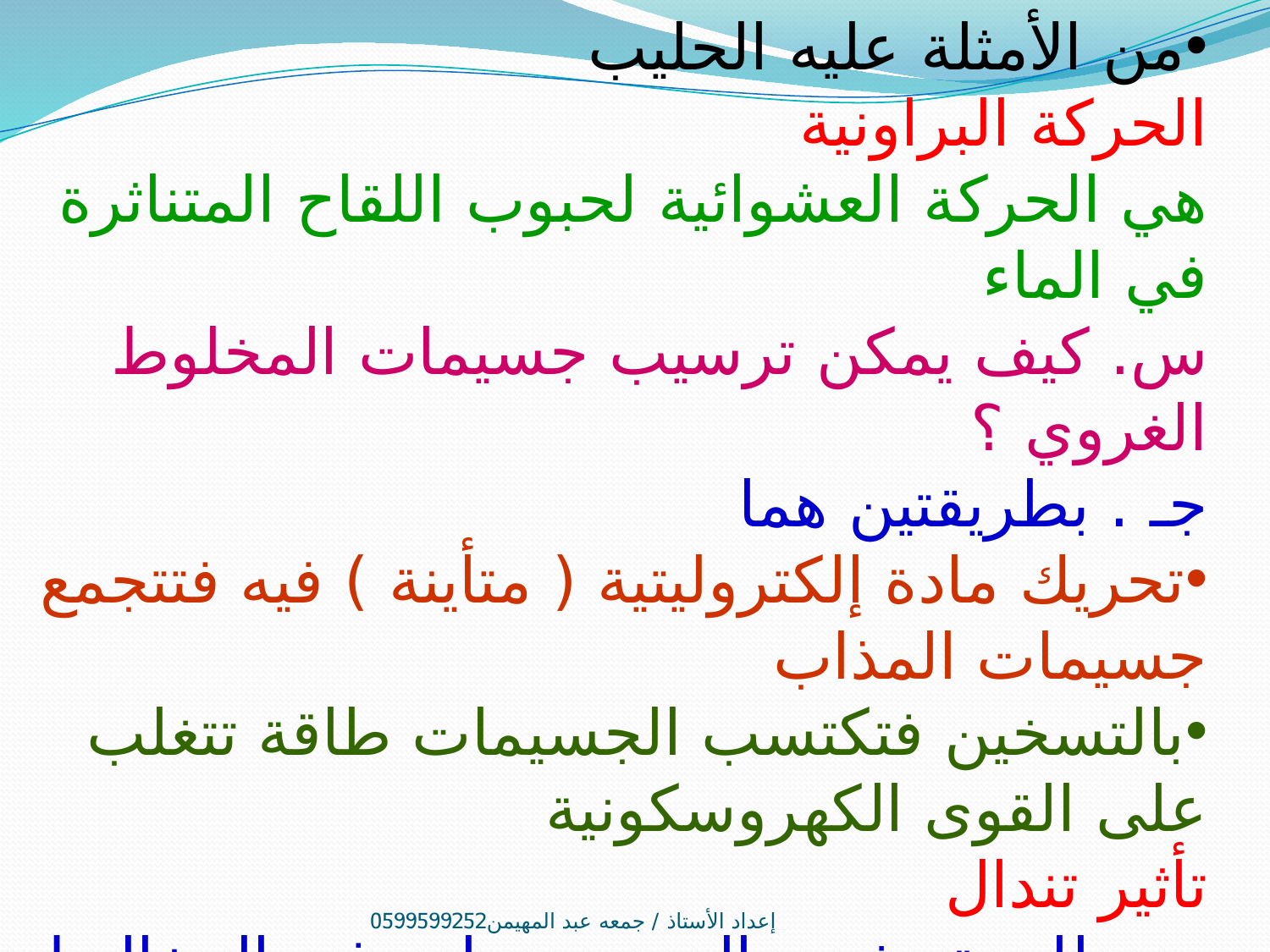

من الأمثلة عليه الحليب
الحركة البراونية
هي الحركة العشوائية لحبوب اللقاح المتناثرة في الماء
س. كيف يمكن ترسيب جسيمات المخلوط الغروي ؟
جـ . بطريقتين هما
تحريك مادة إلكتروليتية ( متأينة ) فيه فتتجمع جسيمات المذاب
بالتسخين فتكتسب الجسيمات طاقة تتغلب على القوى الكهروسكونية
تأثير تندال
هو ظاهرة تشتت الضوء و يظهر في المخاليط الغروية و المخاليط المعلقة

إعداد الأستاذ / جمعه عبد المهيمن0599599252